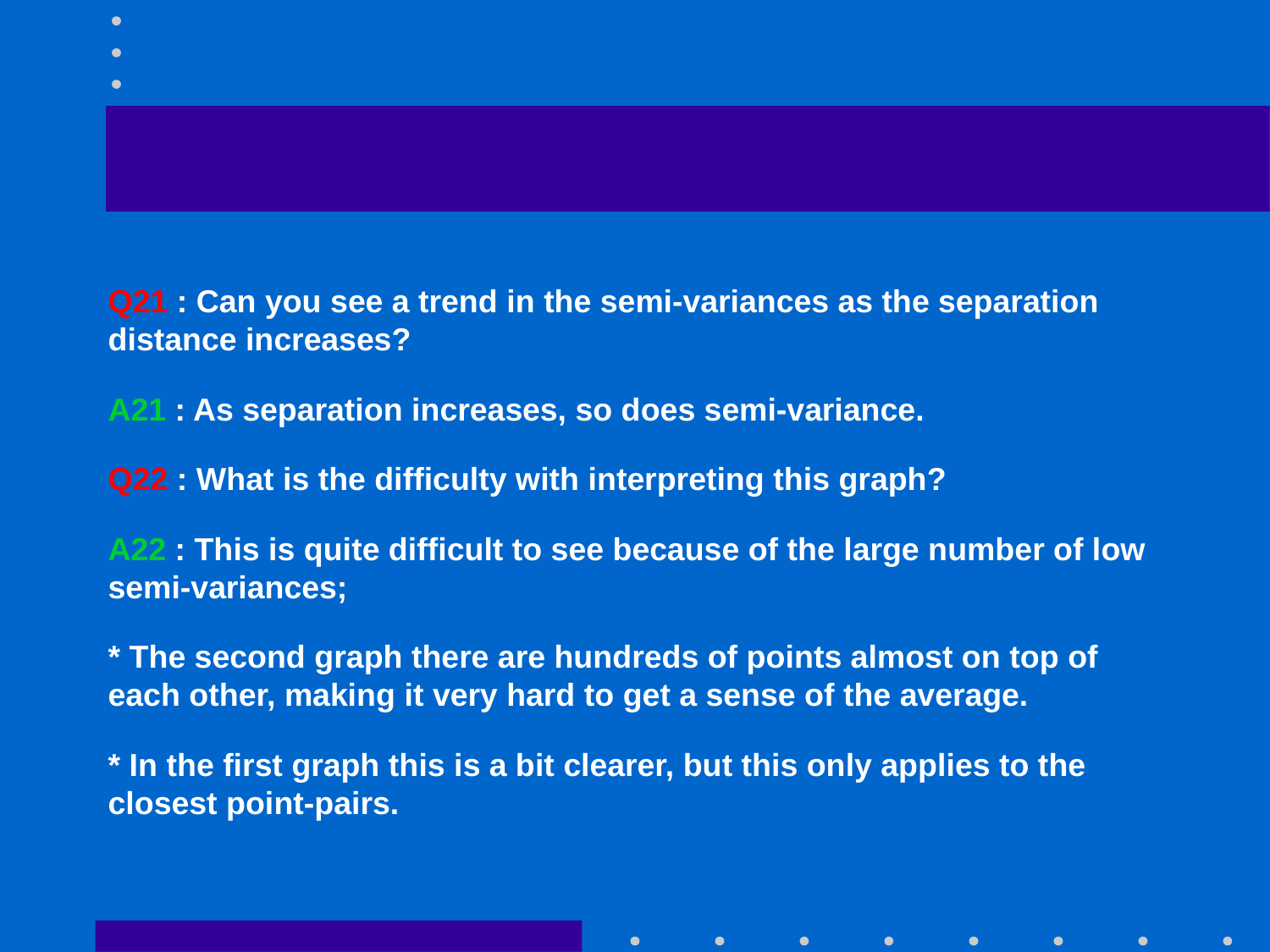

#
Q21 : Can you see a trend in the semi-variances as the separation distance increases?
A21 : As separation increases, so does semi-variance.
Q22 : What is the difficulty with interpreting this graph?
A22 : This is quite difficult to see because of the large number of low semi-variances;
* The second graph there are hundreds of points almost on top of each other, making it very hard to get a sense of the average.
* In the first graph this is a bit clearer, but this only applies to the closest point-pairs.